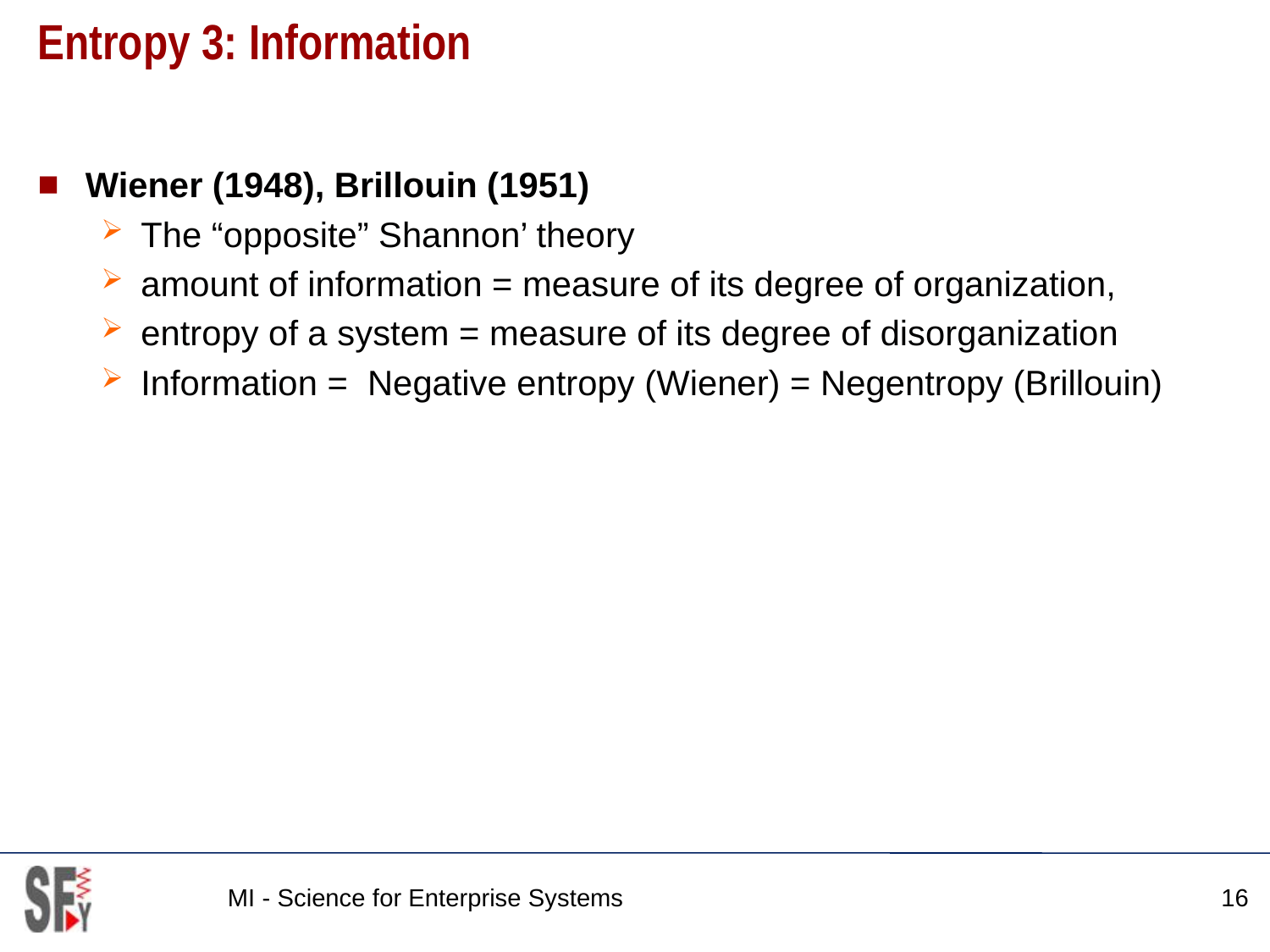

# Entropy 3: Information
Wiener (1948), Brillouin (1951)
The “opposite” Shannon’ theory
amount of information = measure of its degree of organization,
entropy of a system = measure of its degree of disorganization
Information =  Negative entropy (Wiener) = Negentropy (Brillouin)
MI - Science for Enterprise Systems
16